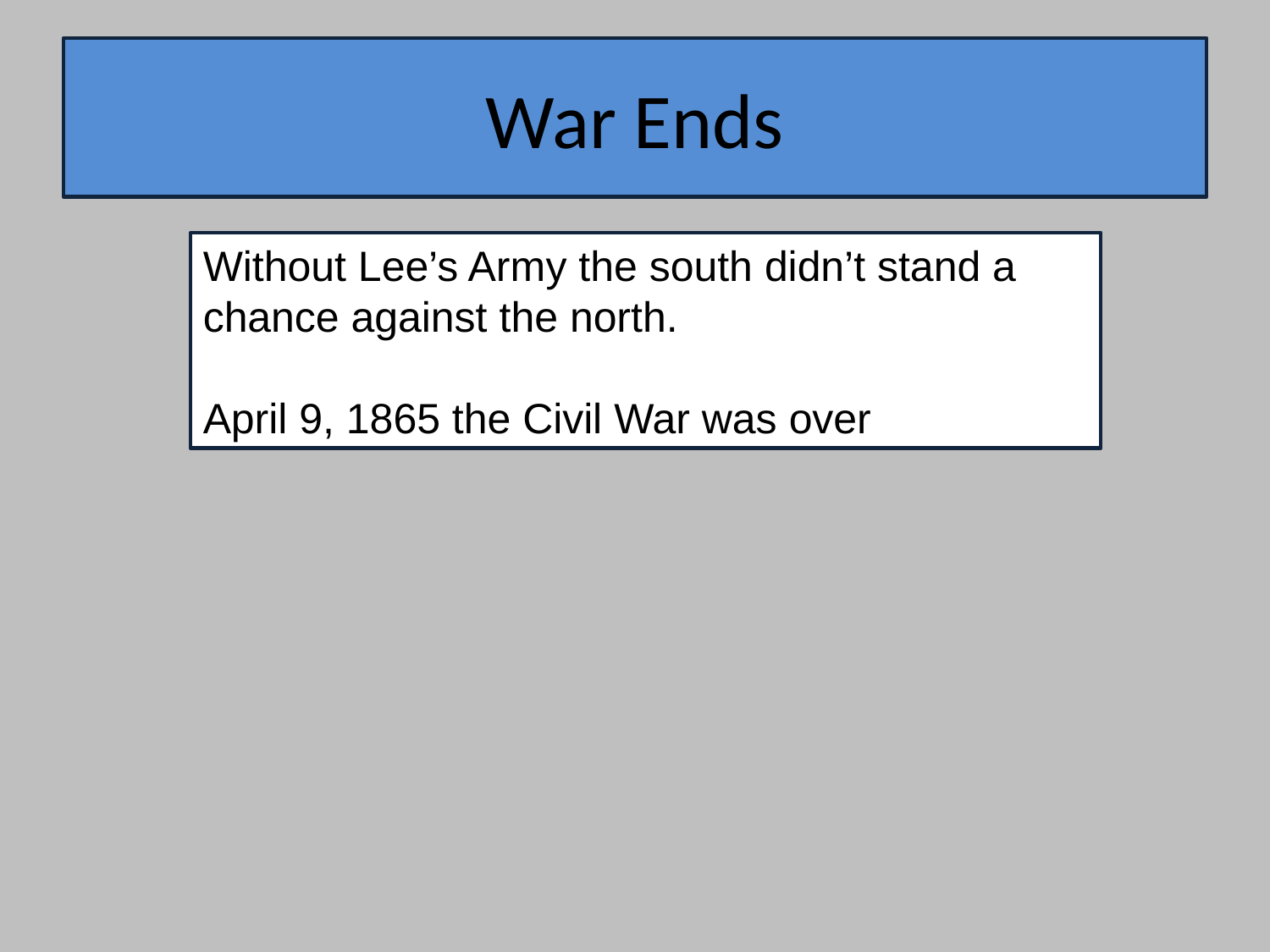

# War Ends
Without Lee’s Army the south didn’t stand a chance against the north.

April 9, 1865 the Civil War was over